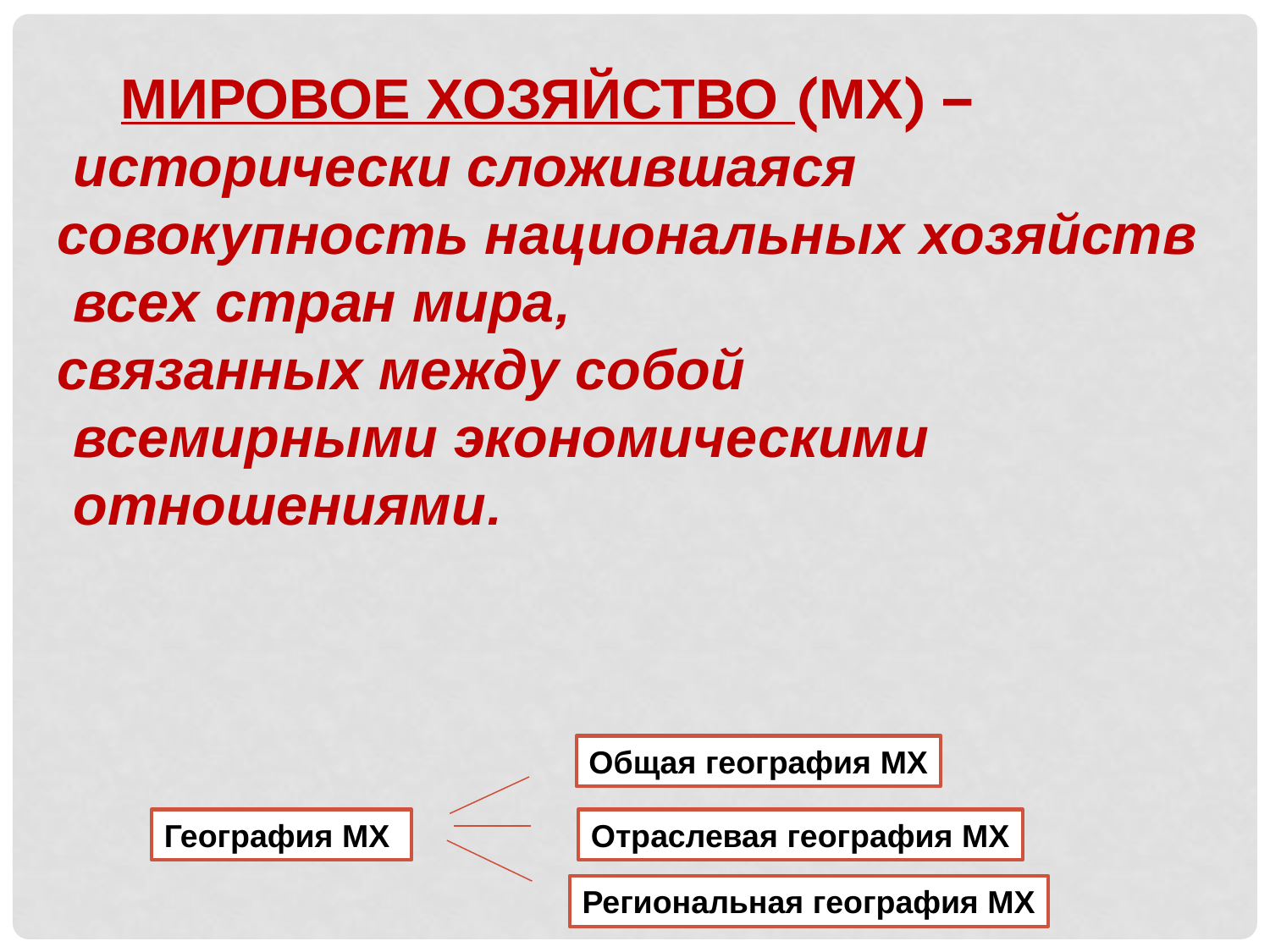

МИРОВОЕ ХОЗЯЙСТВО (МХ) –
 исторически сложившаяся
совокупность национальных хозяйств
 всех стран мира,
связанных между собой
 всемирными экономическими
 отношениями.
Общая география МХ
География МХ
Отраслевая география МХ
Региональная география МХ